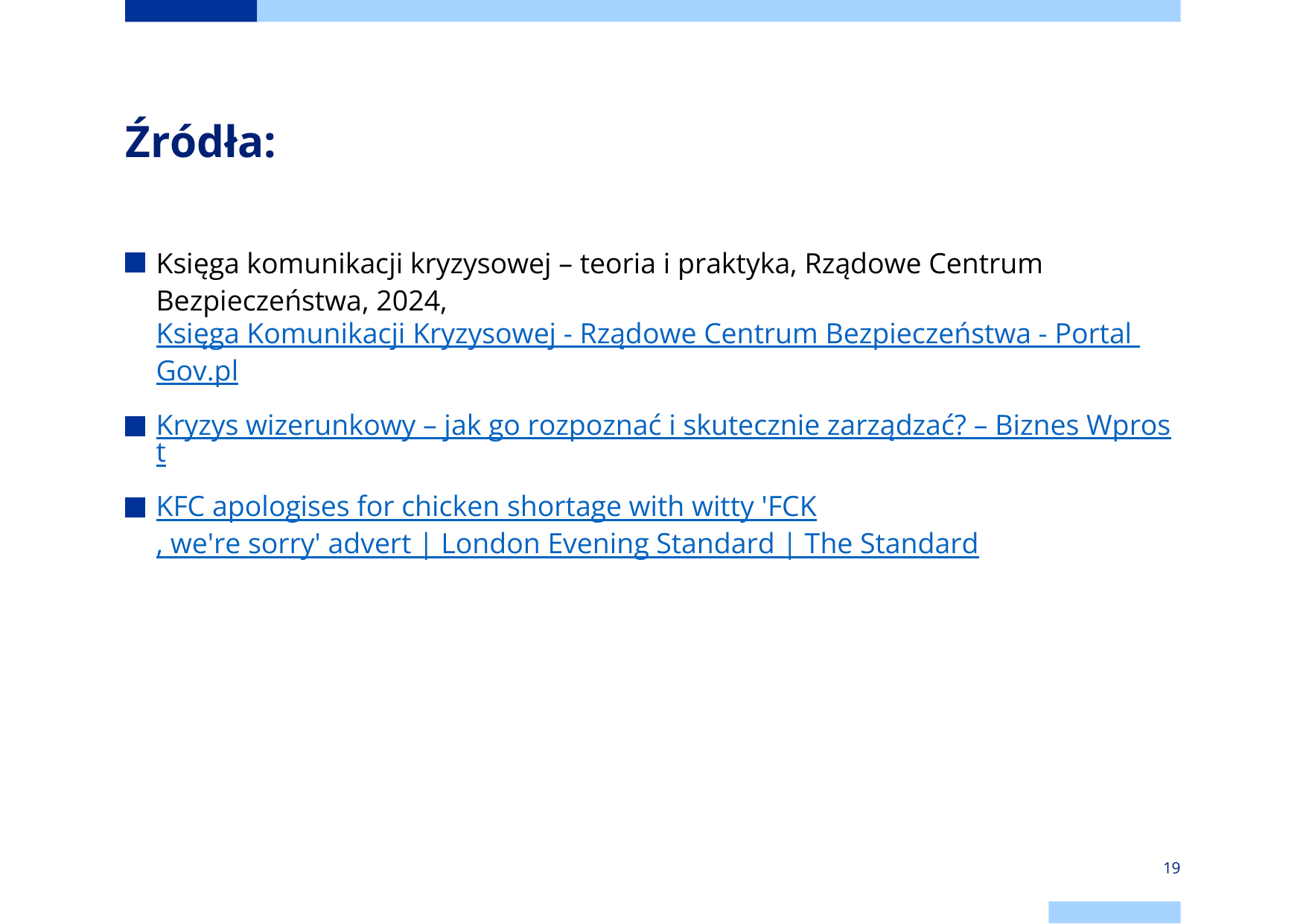

# Źródła:
Księga komunikacji kryzysowej – teoria i praktyka, Rządowe Centrum Bezpieczeństwa, 2024, Księga Komunikacji Kryzysowej - Rządowe Centrum Bezpieczeństwa - Portal Gov.pl
Kryzys wizerunkowy – jak go rozpoznać i skutecznie zarządzać? – Biznes Wprost
KFC apologises for chicken shortage with witty 'FCK, we're sorry' advert | London Evening Standard | The Standard

19